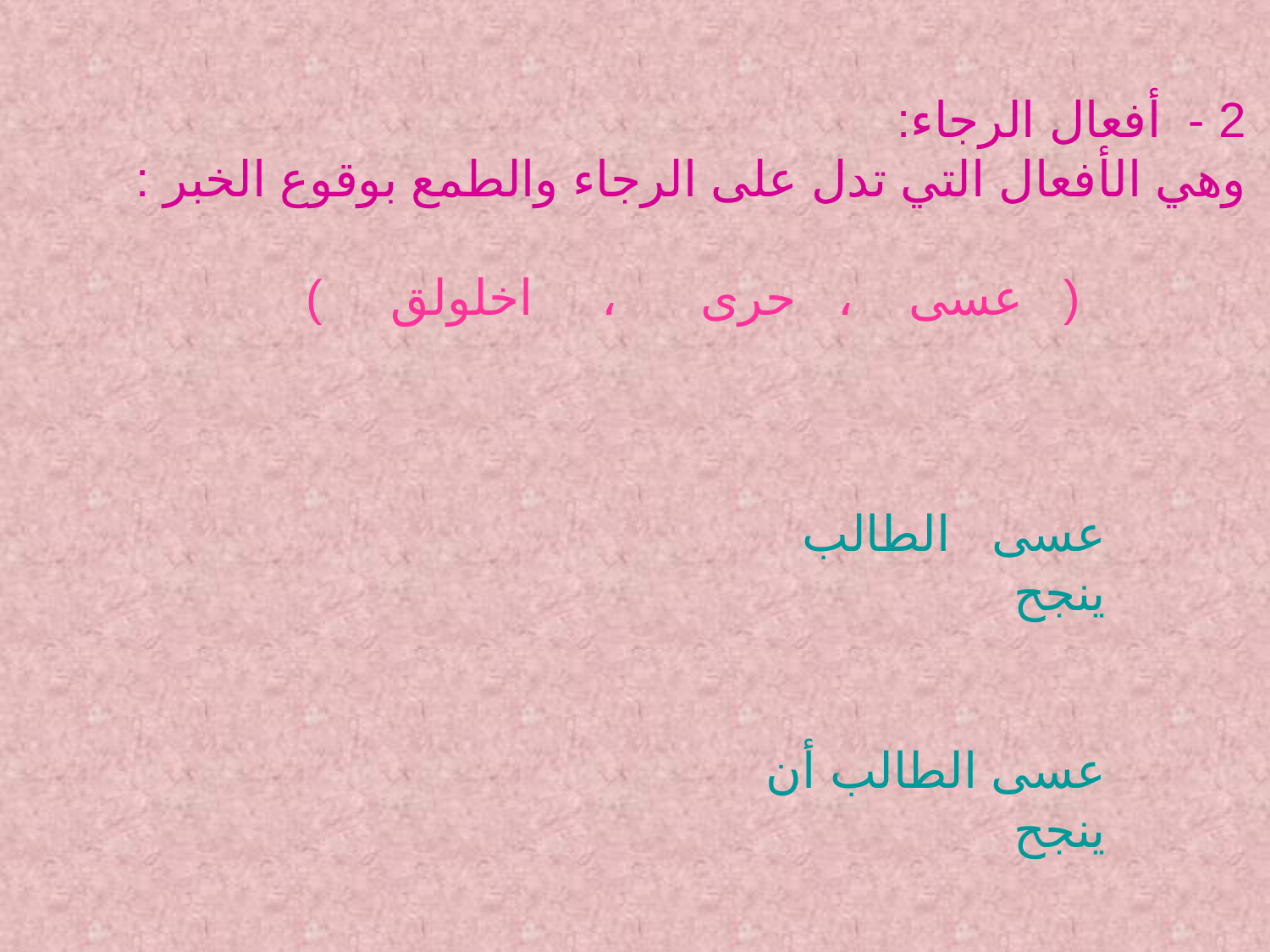

2 -  أفعال الرجاء:
وهي الأفعال التي تدل على الرجاء والطمع بوقوع الخبر :

            (   عسى    ،   حرى      ،     اخلولق     )

عسى   الطالب   ينجح

عسى الطالب أن ينجح